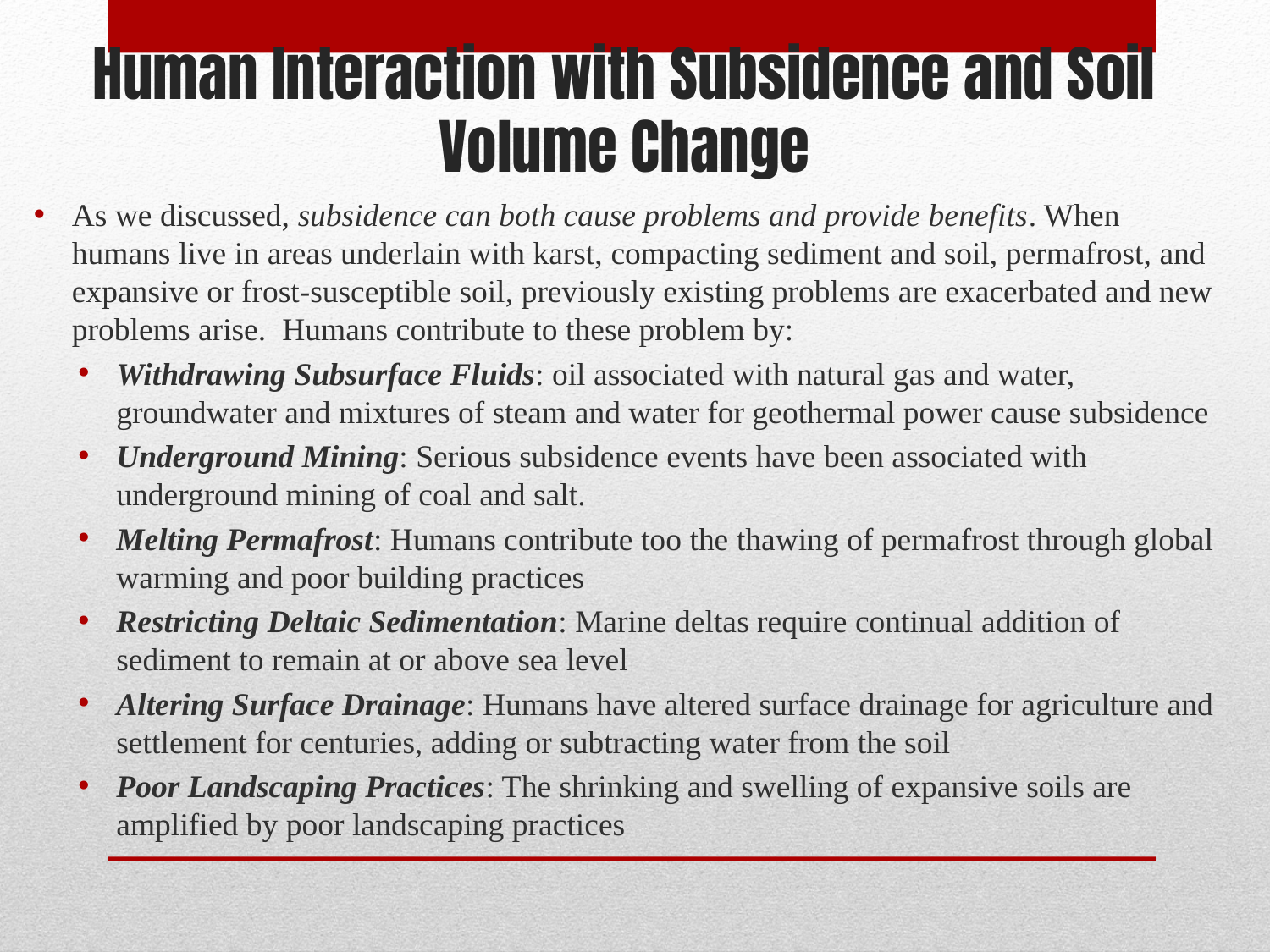

Human Interaction with Subsidence and Soil Volume Change
As we discussed, subsidence can both cause problems and provide benefits. When humans live in areas underlain with karst, compacting sediment and soil, permafrost, and expansive or frost-susceptible soil, previously existing problems are exacerbated and new problems arise.  Humans contribute to these problem by:
Withdrawing Subsurface Fluids: oil associated with natural gas and water, groundwater and mixtures of steam and water for geothermal power cause subsidence
Underground Mining: Serious subsidence events have been associated with underground mining of coal and salt.
Melting Permafrost: Humans contribute too the thawing of permafrost through global warming and poor building practices
Restricting Deltaic Sedimentation: Marine deltas require continual addition of sediment to remain at or above sea level
Altering Surface Drainage: Humans have altered surface drainage for agriculture and settlement for centuries, adding or subtracting water from the soil
Poor Landscaping Practices: The shrinking and swelling of expansive soils are amplified by poor landscaping practices